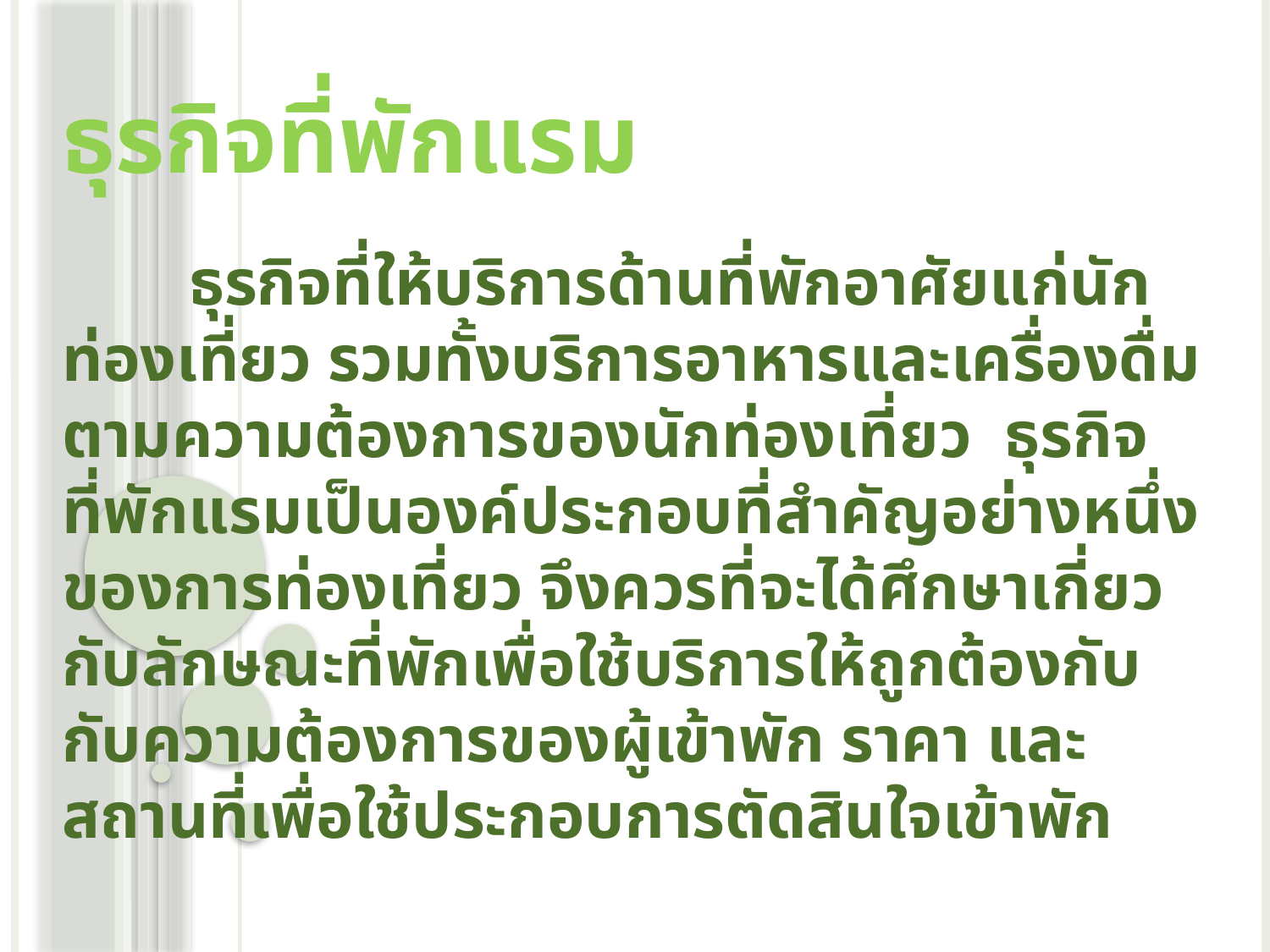

# ธุรกิจที่พักแรม

	ธุรกิจที่ให้บริการด้านที่พักอาศัยแก่นักท่องเที่ยว รวมทั้งบริการอาหารและเครื่องดื่มตามความต้องการของนักท่องเที่ยว  ธุรกิจที่พักแรมเป็นองค์ประกอบที่สำคัญอย่างหนึ่งของการท่องเที่ยว จึงควรที่จะได้ศึกษาเกี่ยวกับลักษณะที่พักเพื่อใช้บริการให้ถูกต้องกับกับความต้องการของผู้เข้าพัก ราคา และสถานที่เพื่อใช้ประกอบการตัดสินใจเข้าพัก